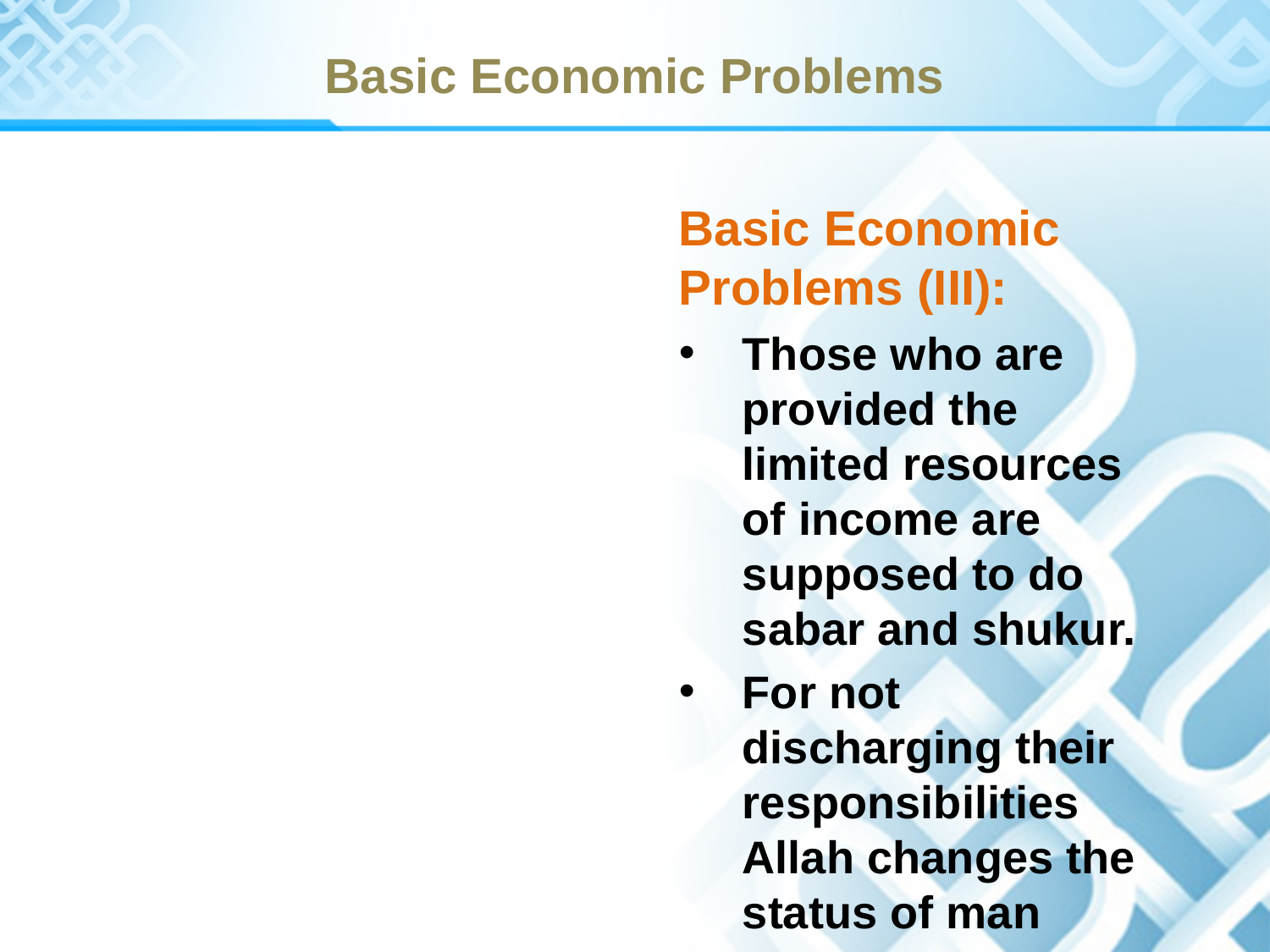

Basic Economic Problems
Basic Economic Problems (III):
Those who are provided the limited resources of income are supposed to do sabar and shukur.
For not discharging their responsibilities Allah changes the status of man